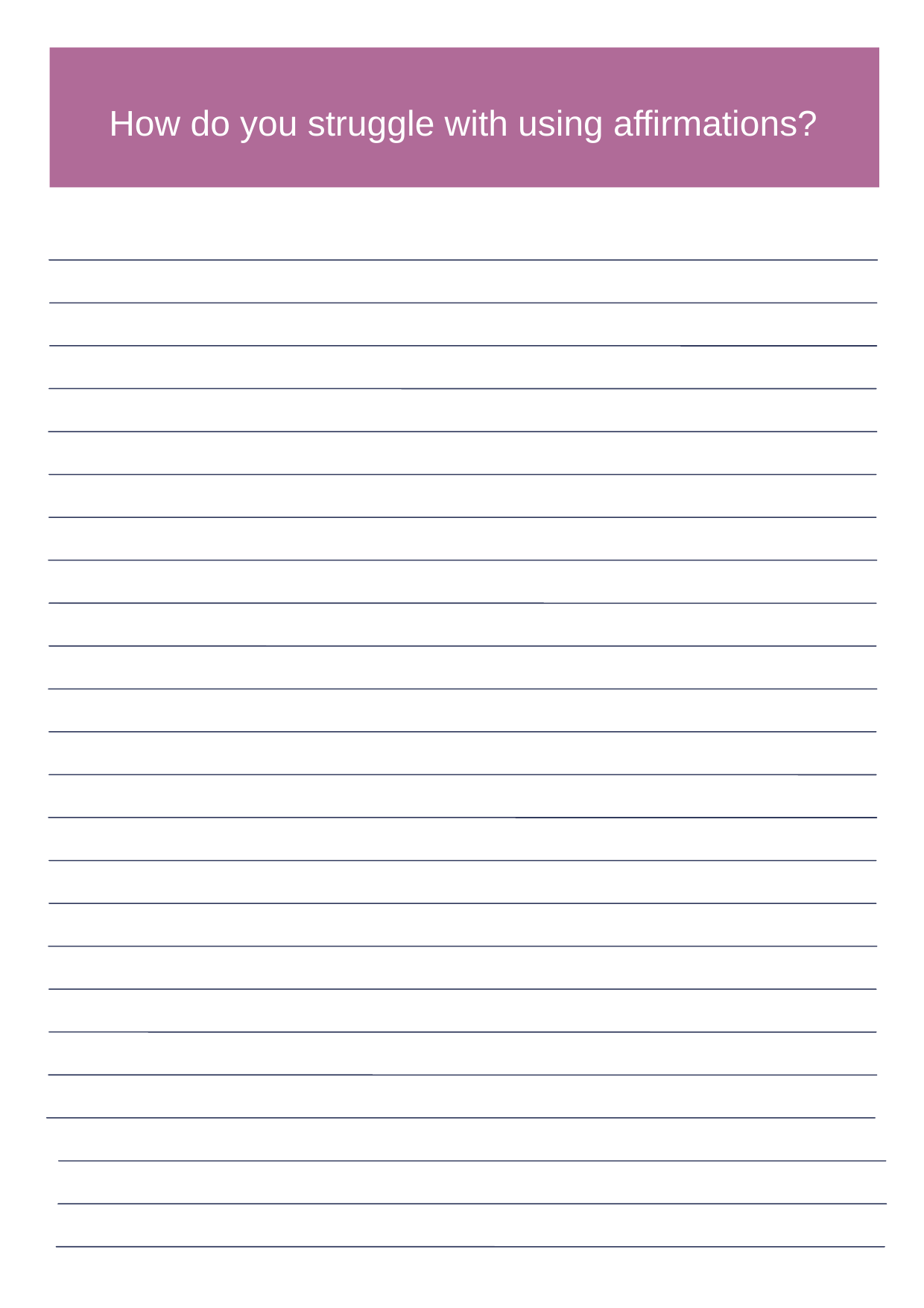

How do you struggle with using affirmations?